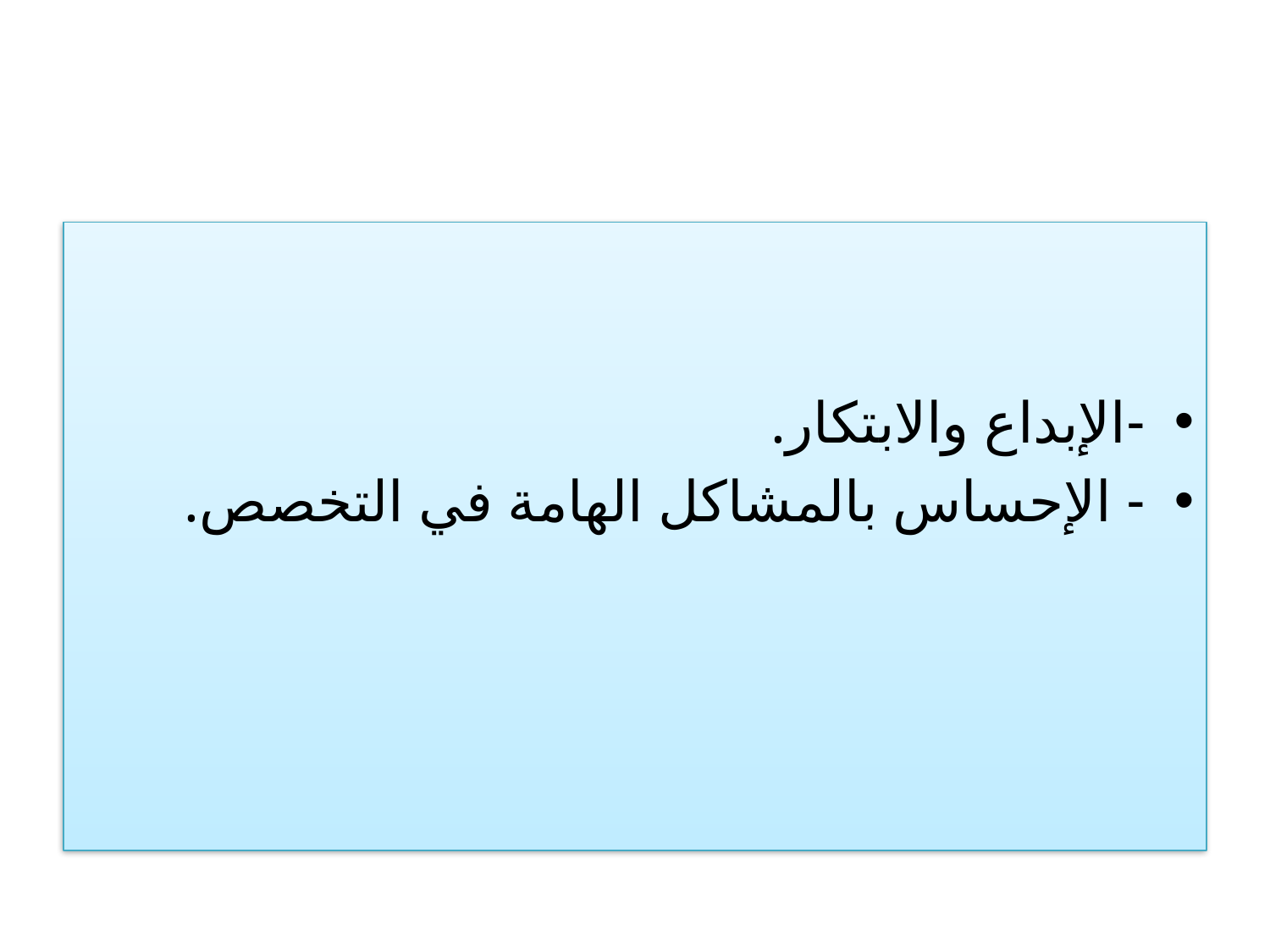

-الإبداع والابتكار.
- الإحساس بالمشاكل الهامة في التخصص.